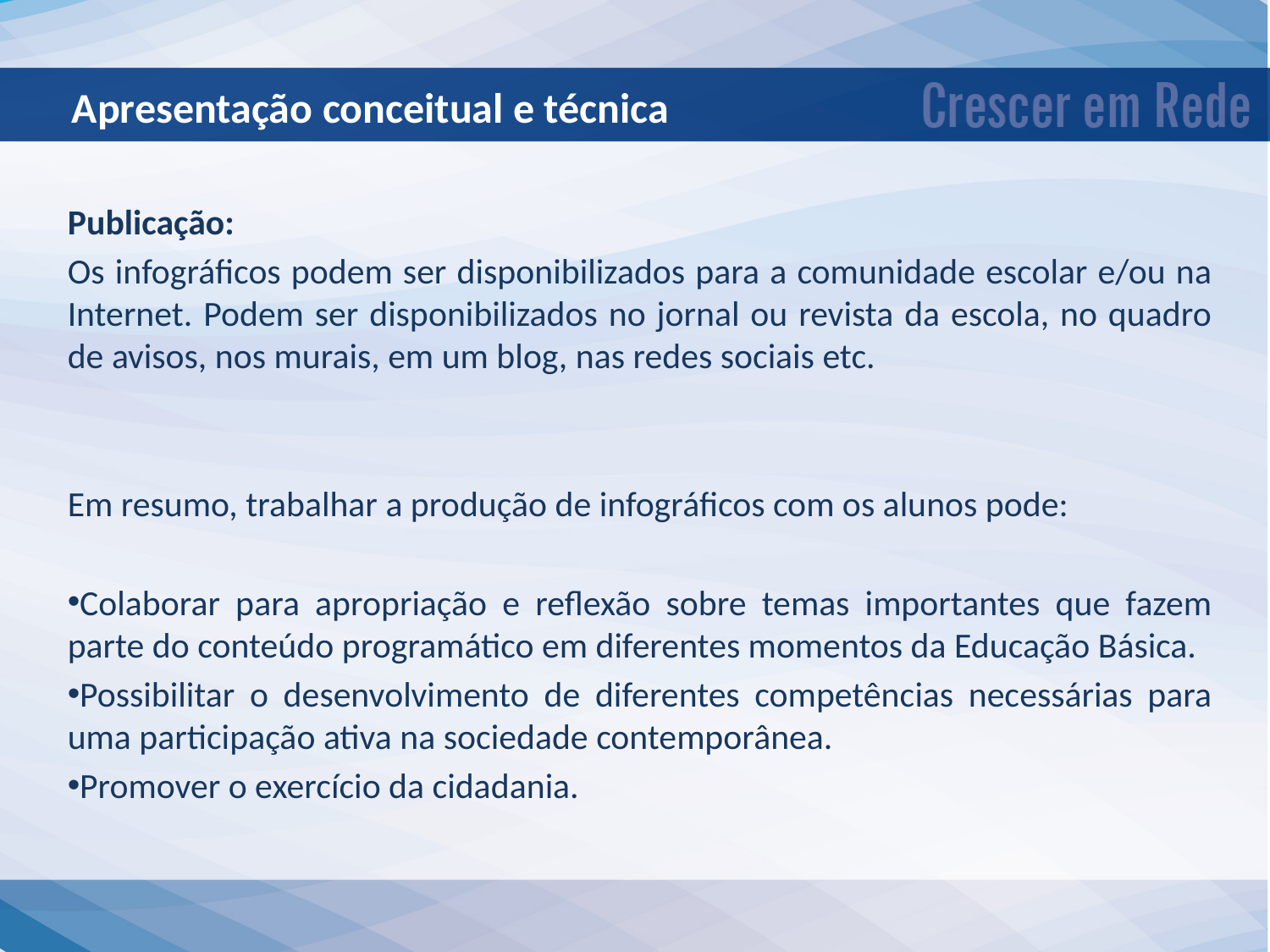

Apresentação conceitual e técnica
Publicação:
Os infográficos podem ser disponibilizados para a comunidade escolar e/ou na Internet. Podem ser disponibilizados no jornal ou revista da escola, no quadro de avisos, nos murais, em um blog, nas redes sociais etc.

Em resumo, trabalhar a produção de infográficos com os alunos pode:

Colaborar para apropriação e reflexão sobre temas importantes que fazem parte do conteúdo programático em diferentes momentos da Educação Básica.
Possibilitar o desenvolvimento de diferentes competências necessárias para uma participação ativa na sociedade contemporânea.
Promover o exercício da cidadania.